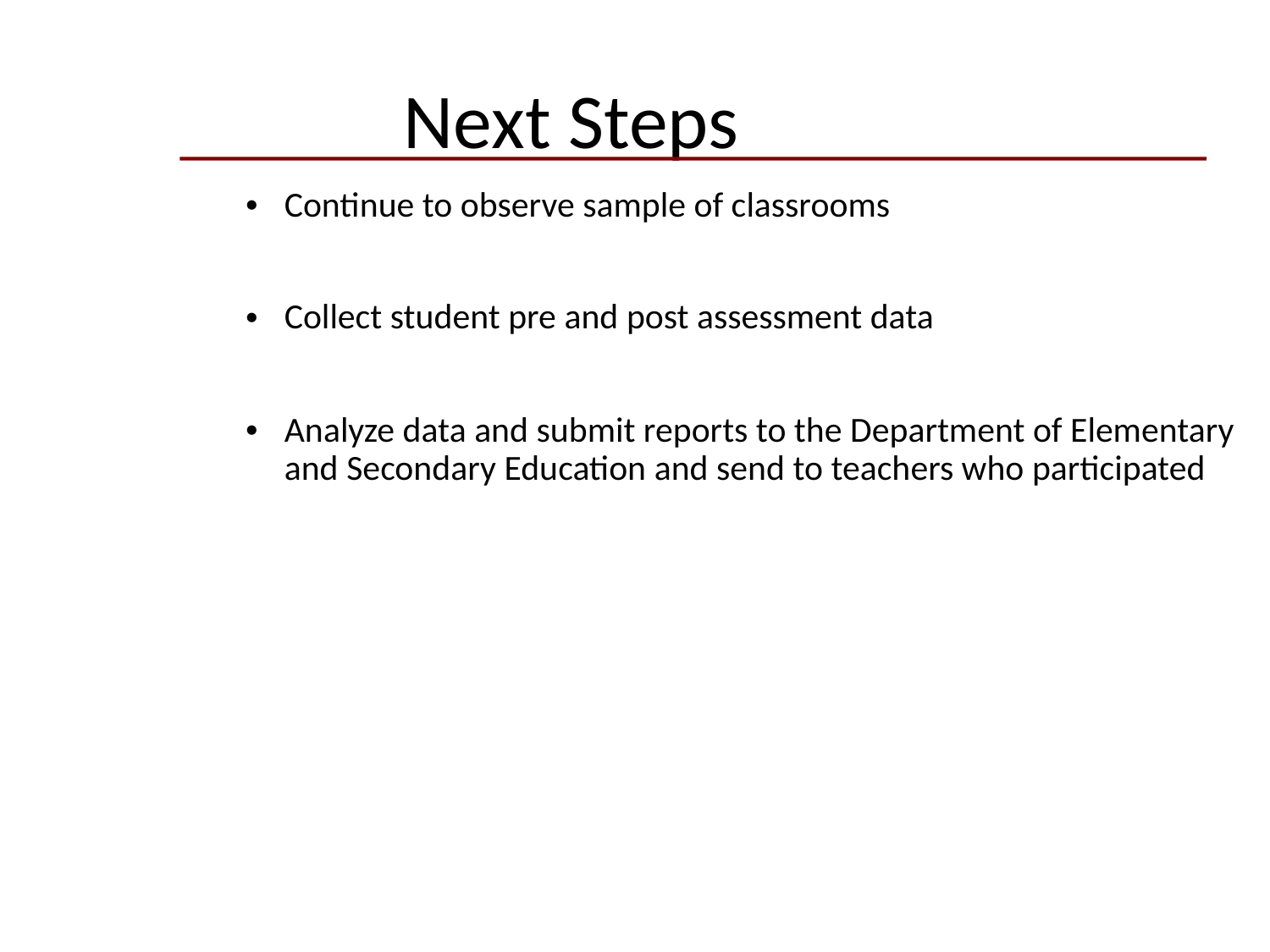

Next Steps

Continue to observe sample of classrooms

Collect student pre and post assessment data

Analyze data and submit reports to the Department of Elementary and Secondary Education and send to teachers who participated